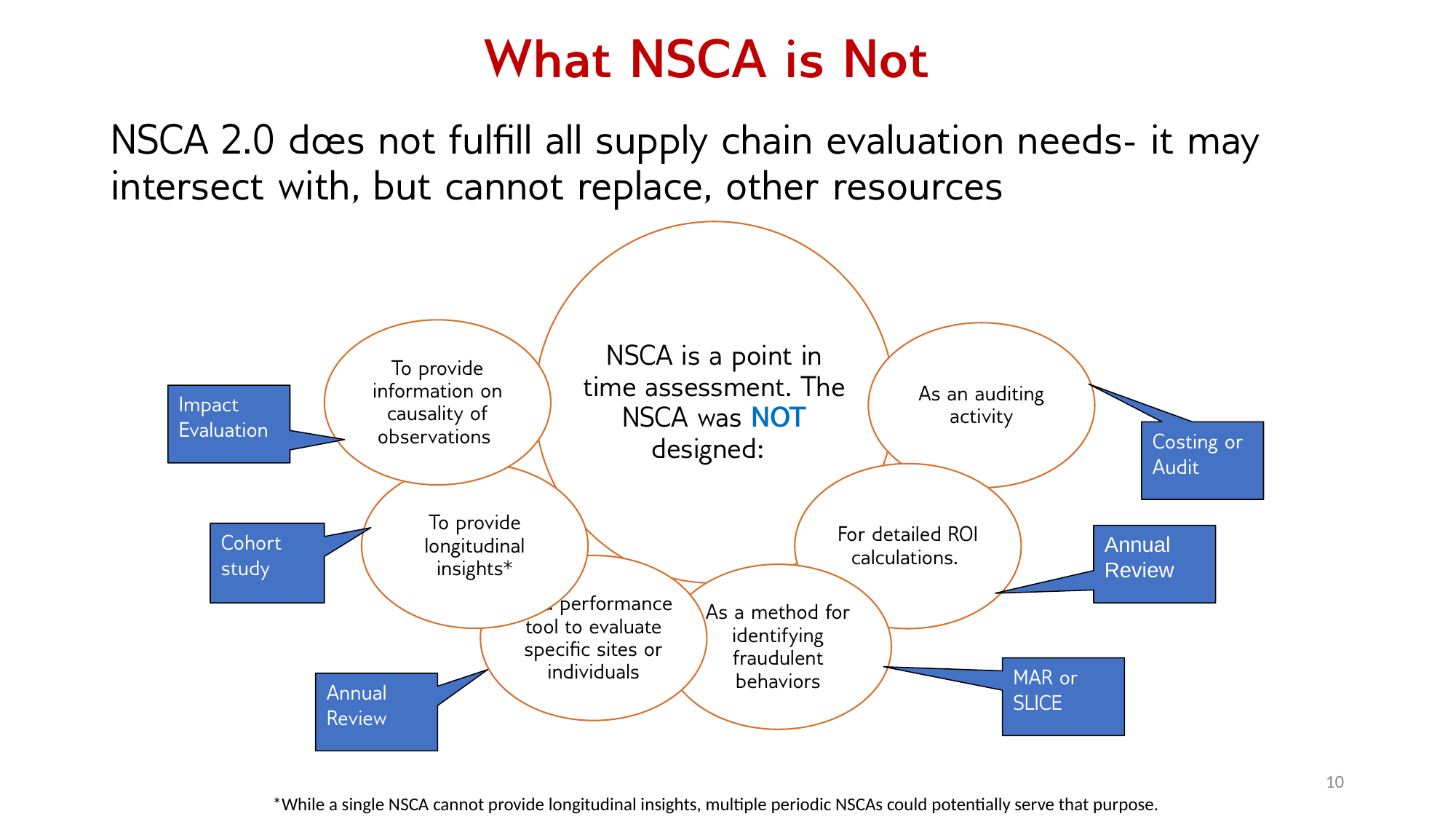

What NSCA is Not
# NSCA 2.0 does not fulfill all supply chain evaluation needs- it may intersect with, but cannot replace, other resources
NSCA is a point in time assessment. The NSCA was NOT designed:
To provide information on causality of observations
As an auditing activity
To provide longitudinal insights*
For detailed ROI calculations.
As a performance tool to evaluate specific sites or individuals
As a method for identifying fraudulent behaviors
Impact Evaluation
Costing or Audit
Cohort
study
Annual Review
MAR or SLICE
Annual Review
10
*While a single NSCA cannot provide longitudinal insights, multiple periodic NSCAs could potentially serve that purpose.